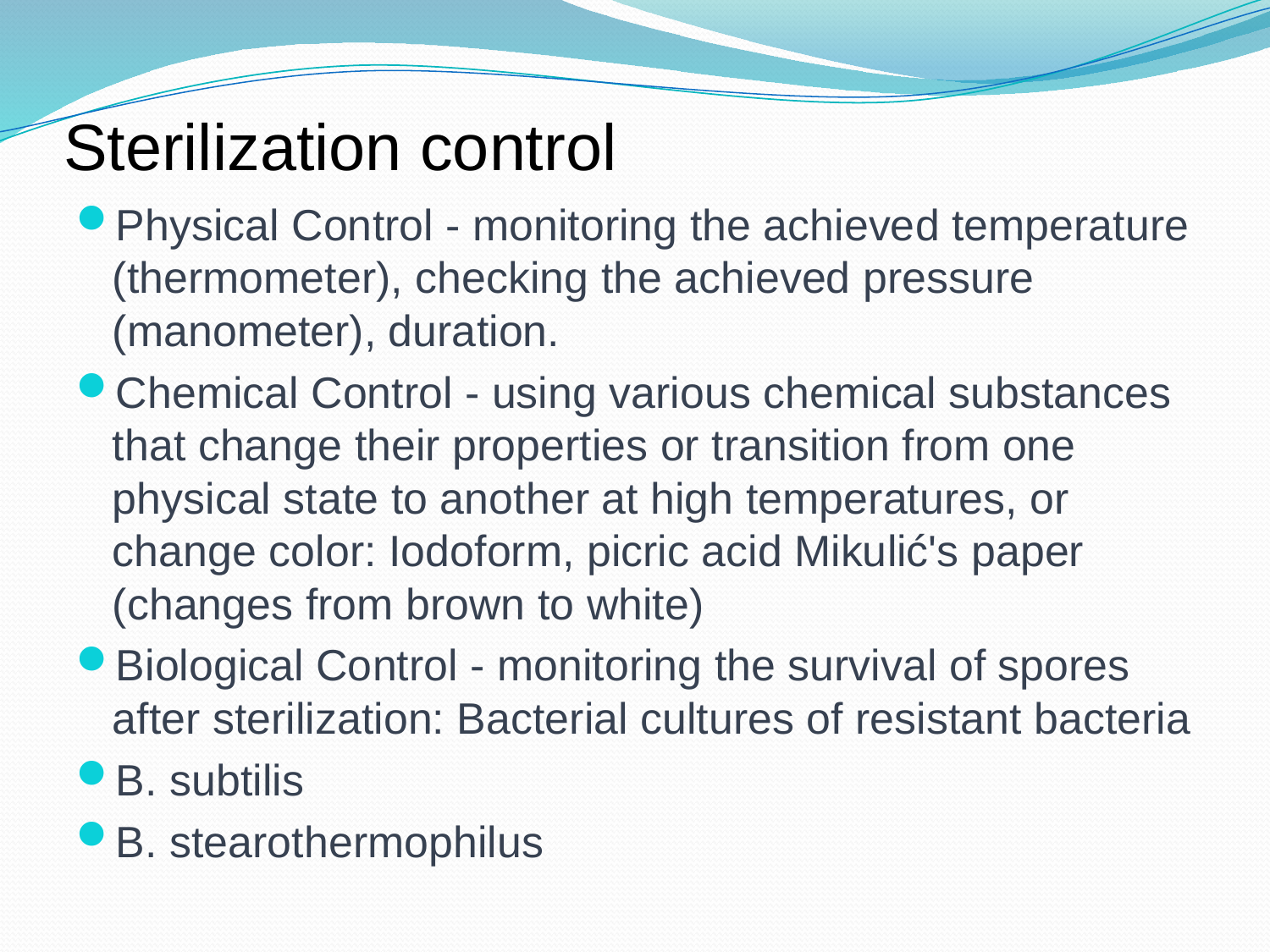

# Sterilization control
Physical Control - monitoring the achieved temperature (thermometer), checking the achieved pressure (manometer), duration.
Chemical Control - using various chemical substances that change their properties or transition from one physical state to another at high temperatures, or change color: Iodoform, picric acid Mikulić's paper (changes from brown to white)
Biological Control - monitoring the survival of spores after sterilization: Bacterial cultures of resistant bacteria
B. subtilis
B. stearothermophilus